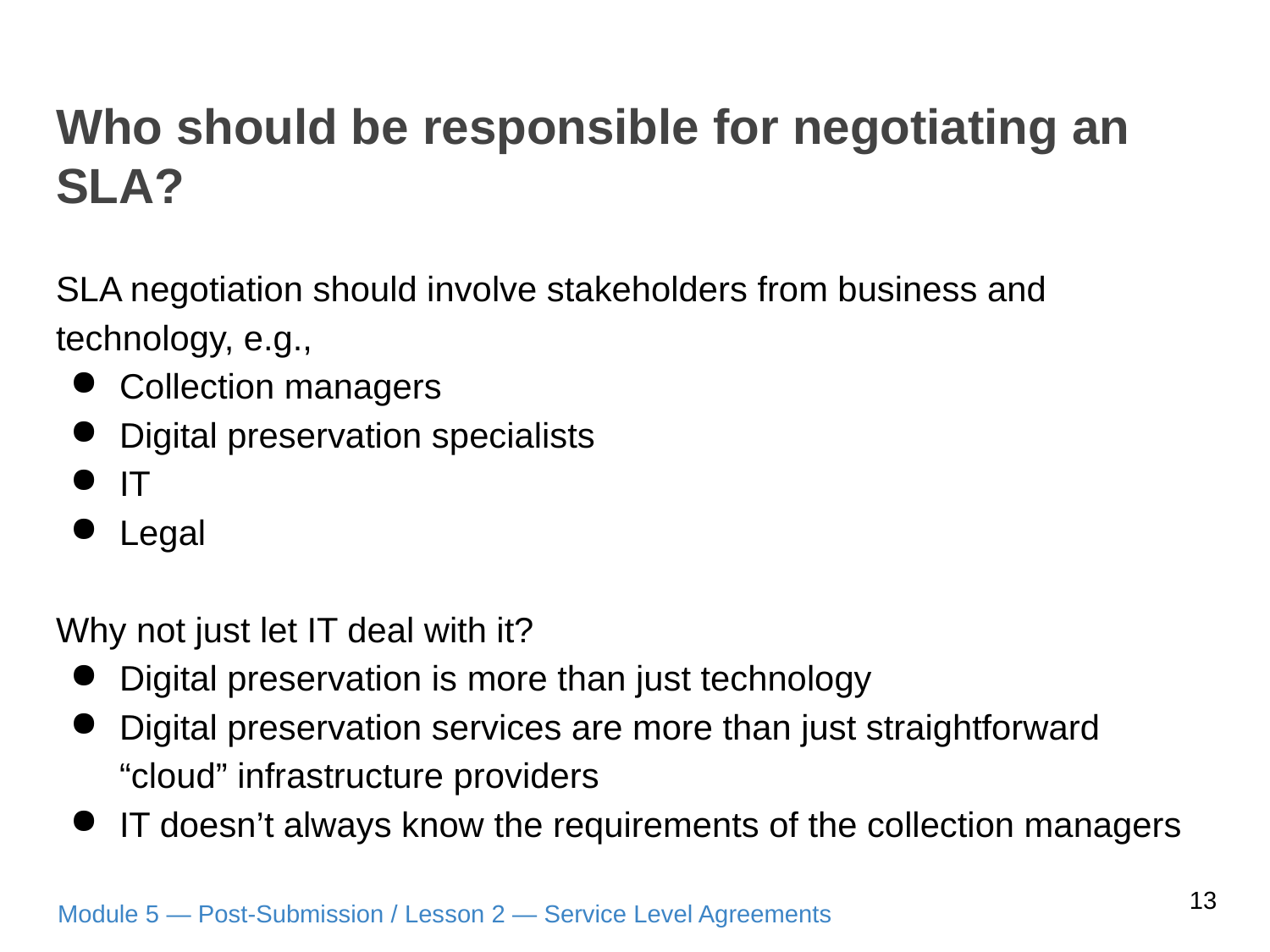

# Who should be responsible for negotiating an SLA?
SLA negotiation should involve stakeholders from business and technology, e.g.,
Collection managers
Digital preservation specialists
IT
Legal

Why not just let IT deal with it?
Digital preservation is more than just technology
Digital preservation services are more than just straightforward “cloud” infrastructure providers
IT doesn’t always know the requirements of the collection managers

13
Module 5 — Post-Submission / Lesson 2 — Service Level Agreements